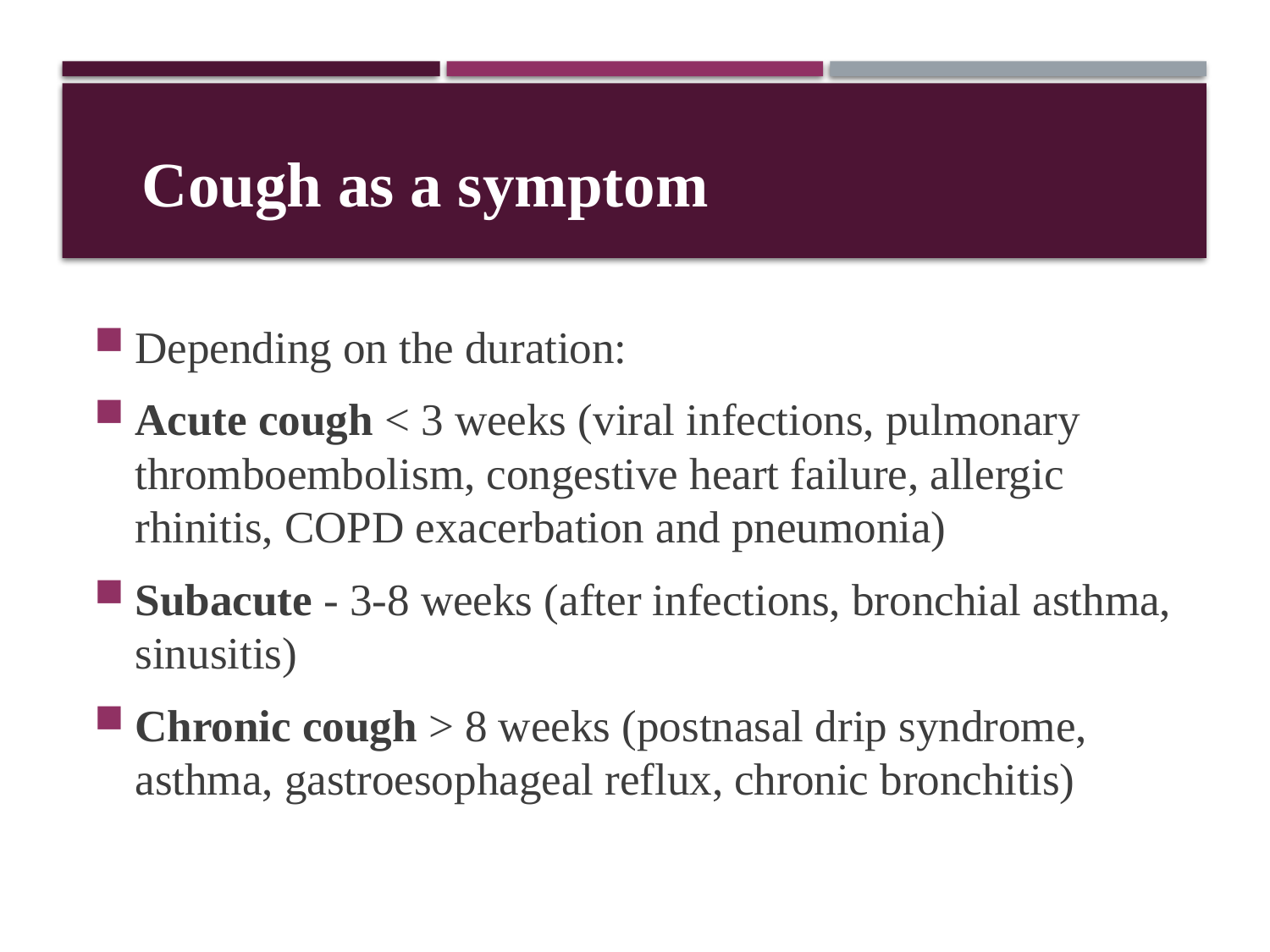

Cough as a symptom
Depending on the duration:
Acute cough < 3 weeks (viral infections, pulmonary thromboembolism, congestive heart failure, allergic rhinitis, COPD exacerbation and pneumonia)
Subacute - 3-8 weeks (after infections, bronchial asthma, sinusitis)
Chronic cough > 8 weeks (postnasal drip syndrome, asthma, gastroesophageal reflux, chronic bronchitis)